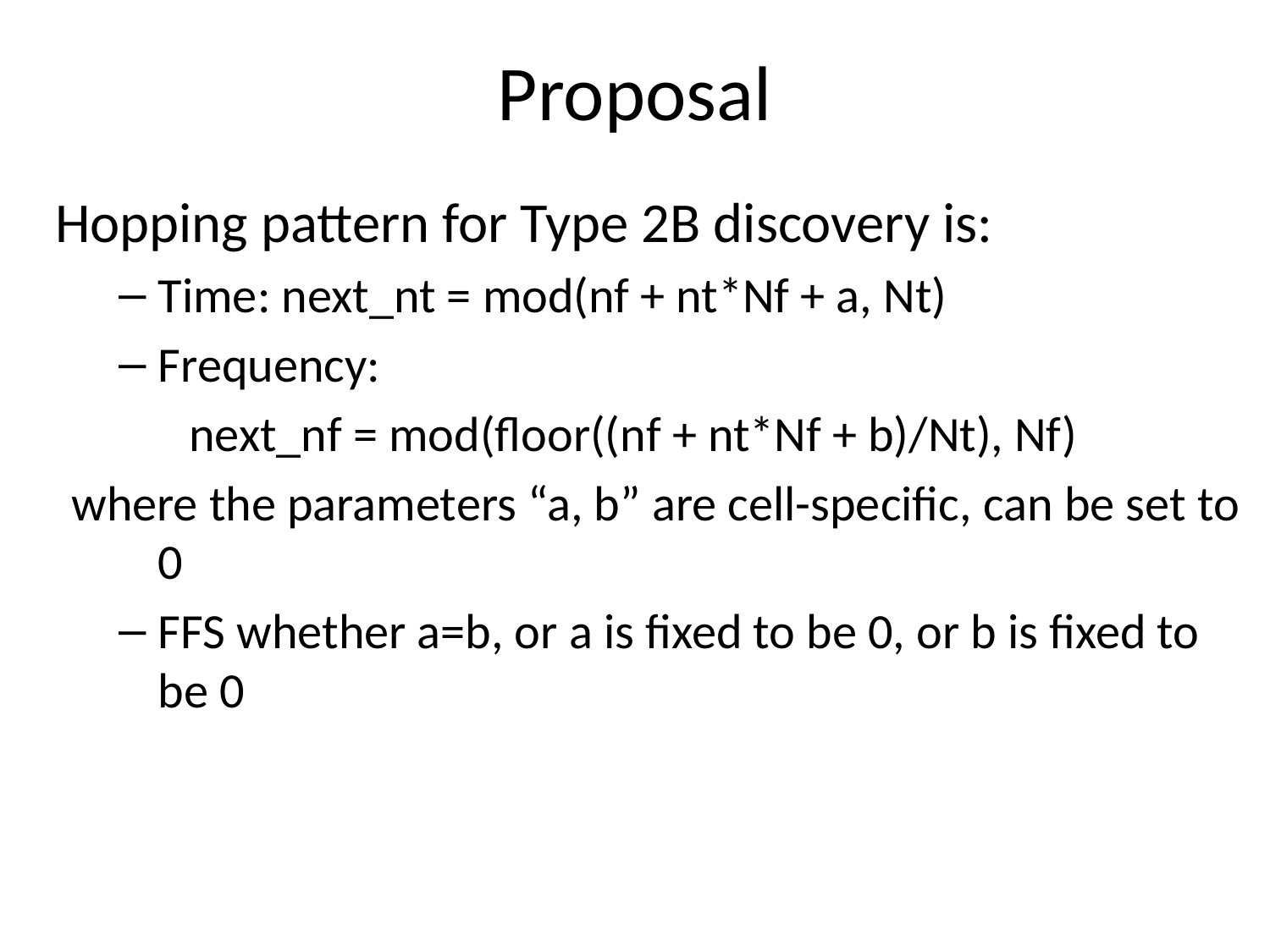

# Proposal
Hopping pattern for Type 2B discovery is:
Time: next_nt = mod(nf + nt*Nf + a, Nt)
Frequency:
next_nf = mod(floor((nf + nt*Nf + b)/Nt), Nf)
where the parameters “a, b” are cell-specific, can be set to 0
FFS whether a=b, or a is fixed to be 0, or b is fixed to be 0